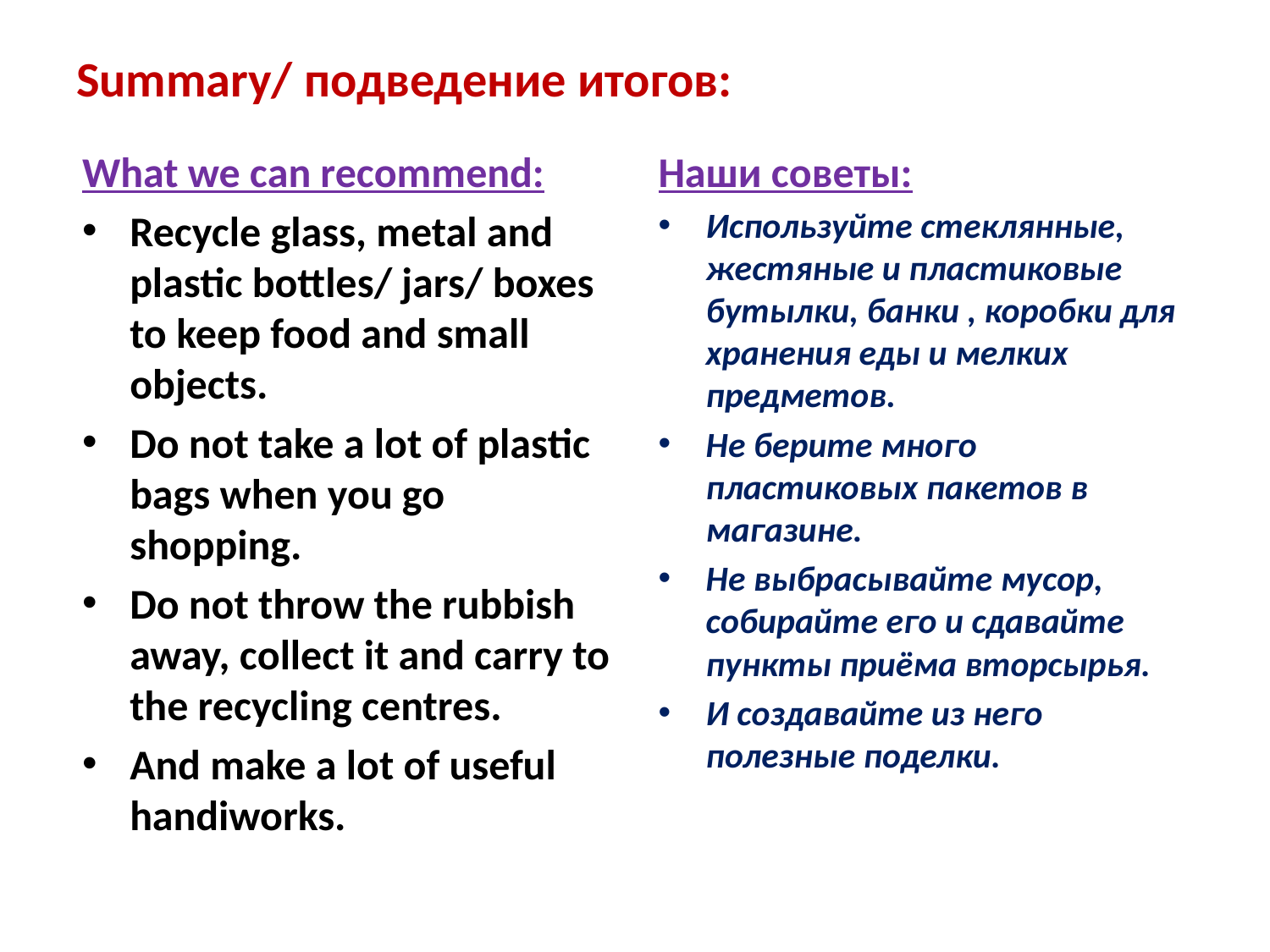

# Summary/ подведение итогов:
What we can recommend:
Recycle glass, metal and plastic bottles/ jars/ boxes to keep food and small objects.
Do not take a lot of plastic bags when you go shopping.
Do not throw the rubbish away, collect it and carry to the recycling centres.
And make a lot of useful handiworks.

Наши советы:
Используйте стеклянные, жестяные и пластиковые бутылки, банки , коробки для хранения еды и мелких предметов.
Не берите много пластиковых пакетов в магазине.
Не выбрасывайте мусор, собирайте его и сдавайте пункты приёма вторсырья.
И создавайте из него полезные поделки.